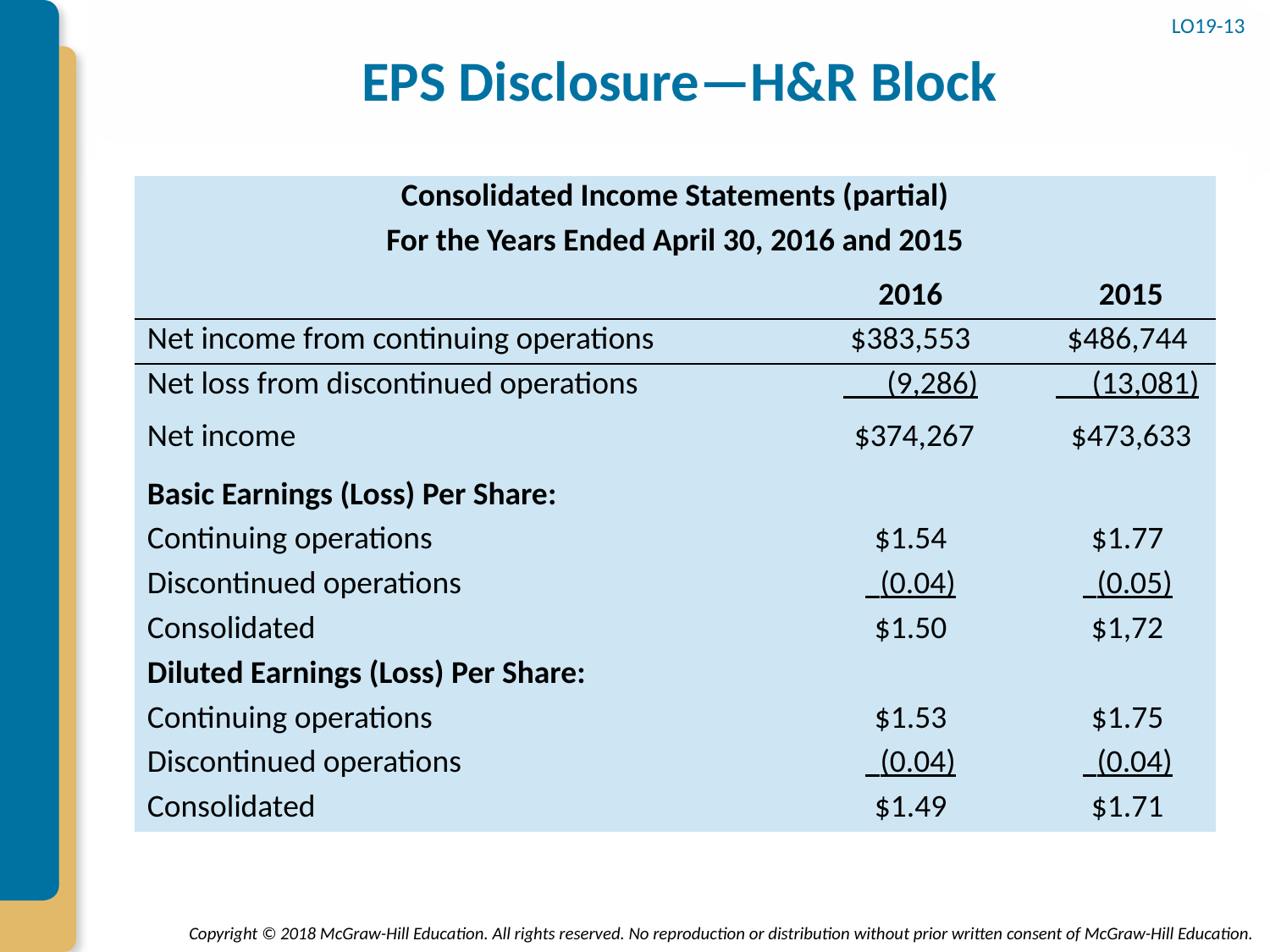

# EPS Disclosure—H&R Block
LO19-13
| Consolidated Income Statements (partial) |  |  |  |
| --- | --- | --- | --- |
| For the Years Ended April 30, 2016 and 2015 |  |  |  |
|  |  | 2016 | 2015 |
| Net income from continuing operations |  | $383,553 | $486,744 |
| Net loss from discontinued operations |  | (9,286) | (13,081) |
| Net income |  | $374,267 | $473,633 |
| Basic Earnings (Loss) Per Share: |  |  |  |
| Continuing operations |  | $1.54 | $1.77 |
| Discontinued operations |  | (0.04) | (0.05) |
| Consolidated |  | $1.50 | $1,72 |
| Diluted Earnings (Loss) Per Share: |  |  |  |
| Continuing operations |  | $1.53 | $1.75 |
| Discontinued operations |  | (0.04) | (0.04) |
| Consolidated |  | $1.49 | $1.71 |